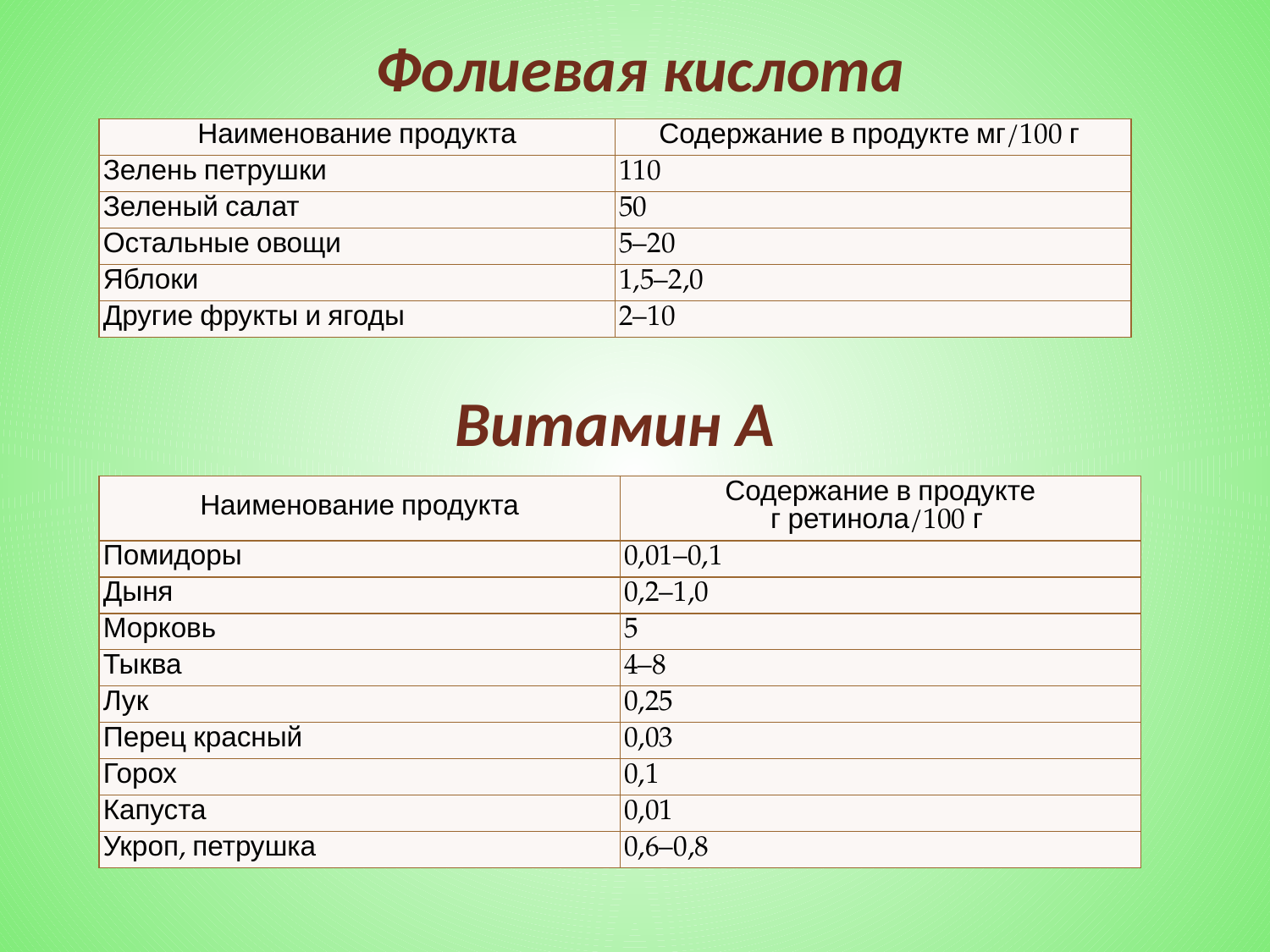

Фолиевая кислота

| Наименование продукта | Содержание в продукте мг/100 г |
| --- | --- |
| Зелень петрушки | 110 |
| Зеленый салат | 50 |
| Остальные овощи | 5–20 |
| Яблоки | 1,5–2,0 |
| Другие фрукты и ягоды | 2–10 |
Витамин А
| Наименование продукта | Содержание в продукте г ретинола/100 г |
| --- | --- |
| Помидоры | 0,01–0,1 |
| Дыня | 0,2–1,0 |
| Морковь | 5 |
| Тыква | 4–8 |
| Лук | 0,25 |
| Перец красный | 0,03 |
| Горох | 0,1 |
| Капуста | 0,01 |
| Укроп, петрушка | 0,6–0,8 |